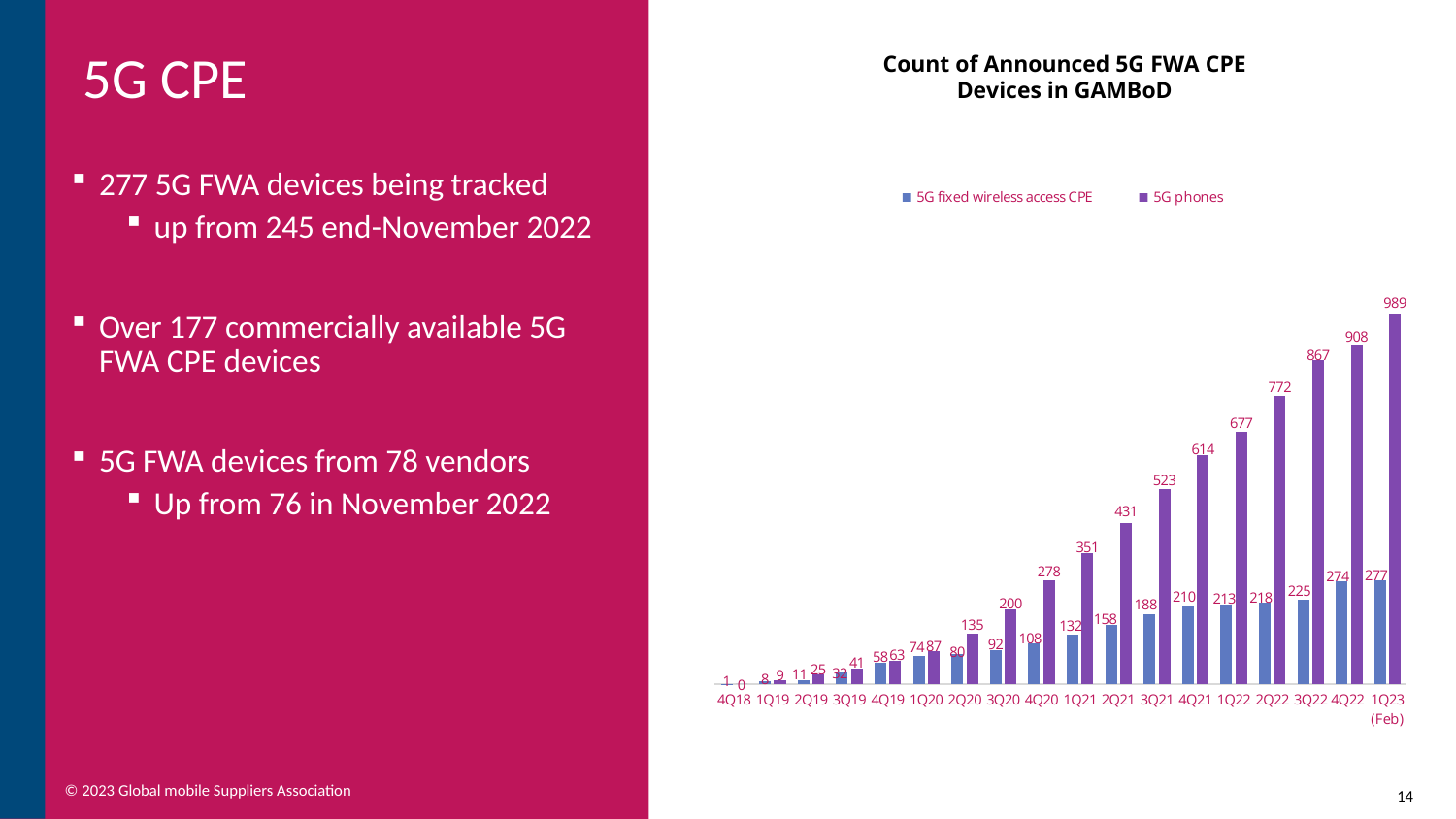

# 5G CPE
Count of Announced 5G FWA CPE Devices in GAMBoD

### Chart

| Category | 5G fixed wireless access CPE | 5G phones |
|---|---|---|
| 4Q18 | 1.0 | 0.0 |
| 1Q19 | 8.0 | 9.0 |
| 2Q19 | 11.0 | 25.0 |
| 3Q19 | 32.0 | 41.0 |
| 4Q19 | 58.0 | 63.0 |
| 1Q20 | 74.0 | 87.0 |
| 2Q20 | 80.0 | 135.0 |
| 3Q20 | 92.0 | 200.0 |
| 4Q20 | 108.0 | 278.0 |
| 1Q21 | 132.0 | 351.0 |
| 2Q21 | 158.0 | 431.0 |
| 3Q21 | 188.0 | 523.0 |
| 4Q21 | 210.0 | 614.0 |
| 1Q22 | 213.0 | 677.0 |
| 2Q22 | 218.0 | 772.0 |
| 3Q22 | 225.0 | 867.0 |
| 4Q22  | 274.0 | 908.0 |
| 1Q23 (Feb) | 277.0 | 989.0 |
277 5G FWA devices being tracked
up from 245 end-November 2022

Over 177 commercially available 5G FWA CPE devices

5G FWA devices from 78 vendors
Up from 76 in November 2022
14